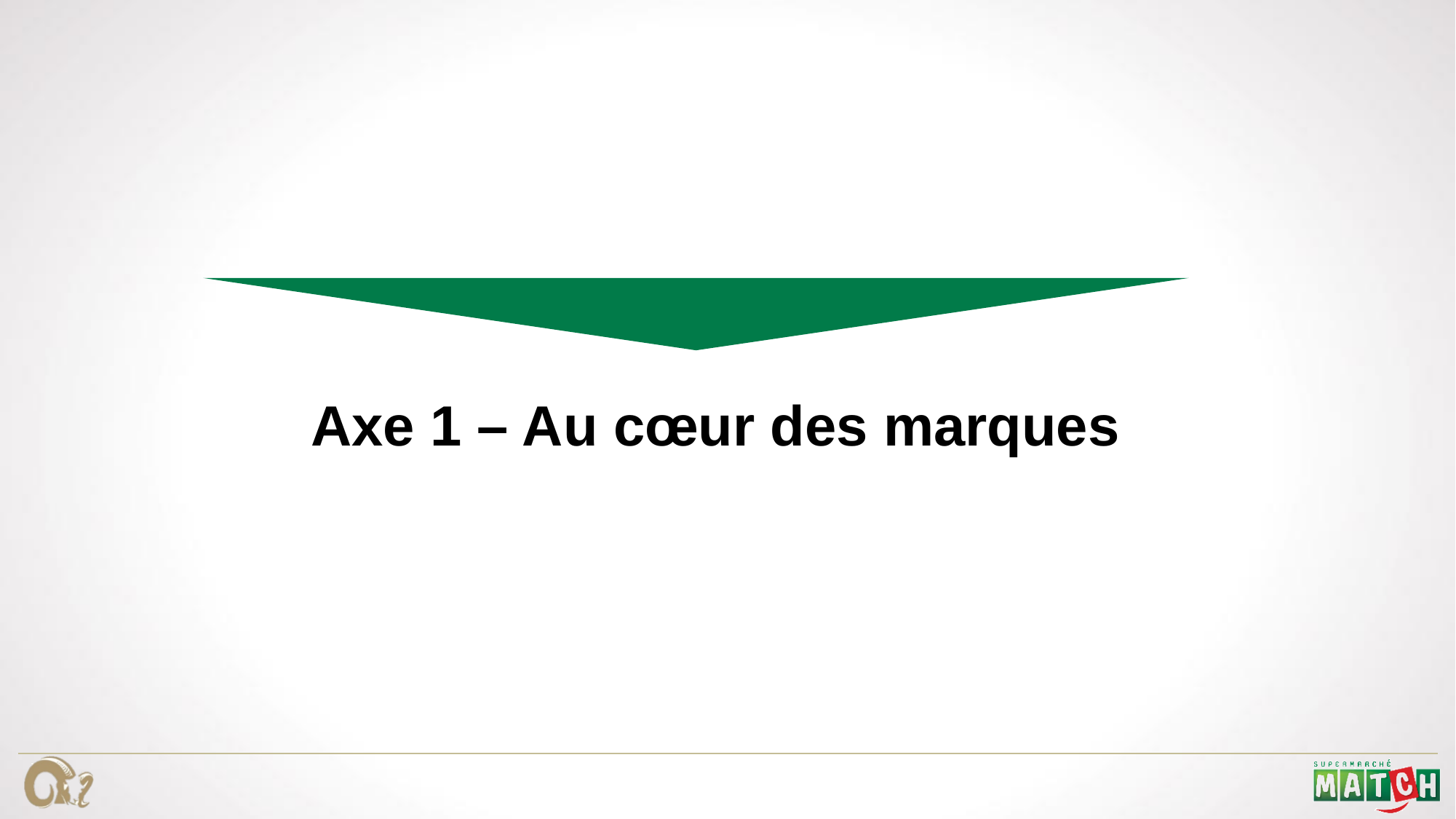

Axe 1 – Au cœur des marques